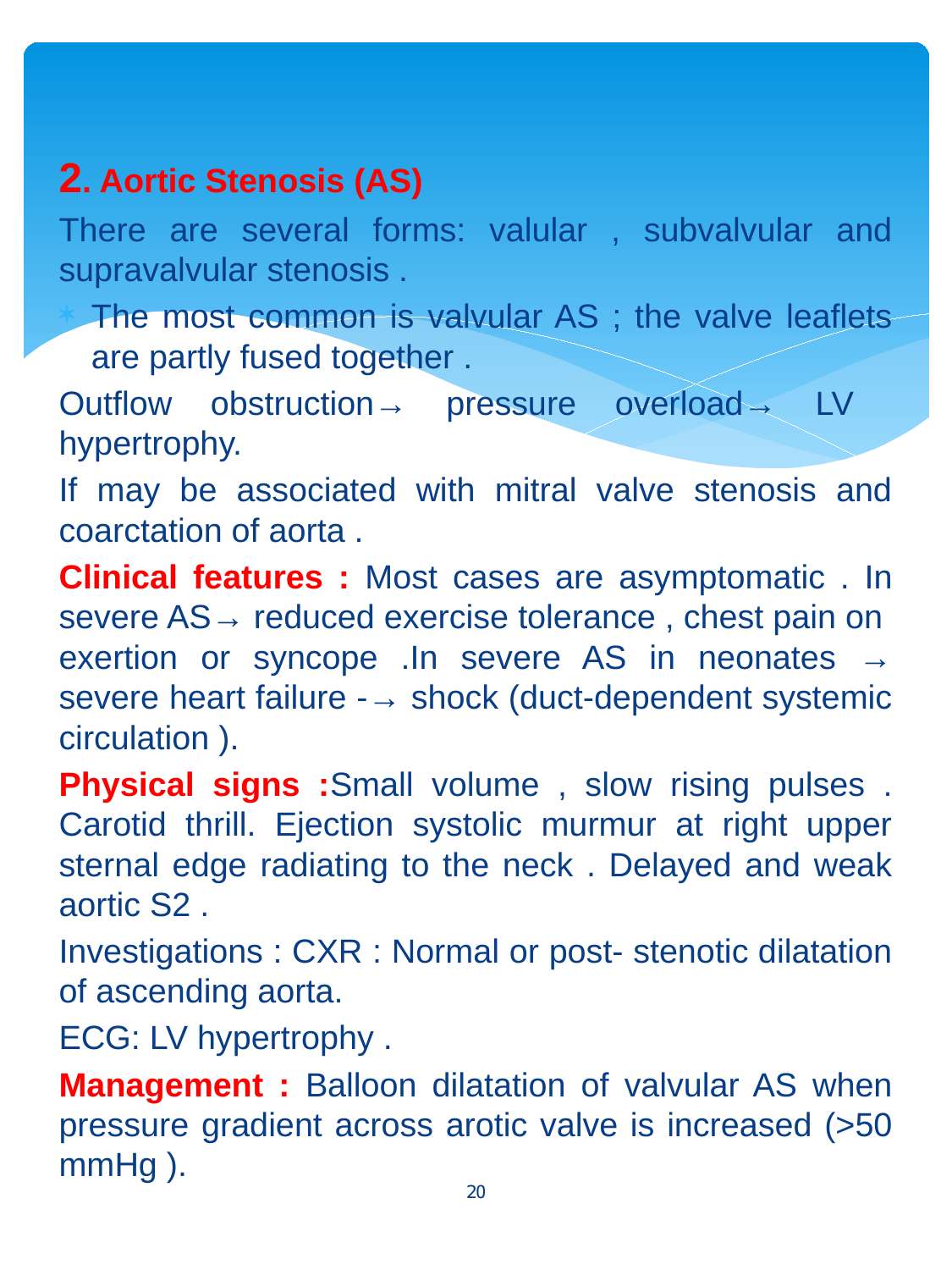

2. Aortic Stenosis (AS)
There are several forms: valular , subvalvular and supravalvular stenosis .
The most common is valvular AS ; the valve leaflets are partly fused together .
Outflow obstruction→ pressure overload→ LV  hypertrophy.
If may be associated with mitral valve stenosis and coarctation of aorta .
Clinical features : Most cases are asymptomatic . In severe AS→ reduced exercise tolerance , chest pain on  exertion or syncope .In severe AS in neonates → severe heart failure -→ shock (duct-dependent systemic circulation ).
Physical signs :Small volume , slow rising pulses . Carotid thrill. Ejection systolic murmur at right upper sternal edge radiating to the neck . Delayed and weak aortic S2 .
Investigations : CXR : Normal or post- stenotic dilatation of ascending aorta.
ECG: LV hypertrophy .
Management : Balloon dilatation of valvular AS when pressure gradient across arotic valve is increased (>50 mmHg ).

20